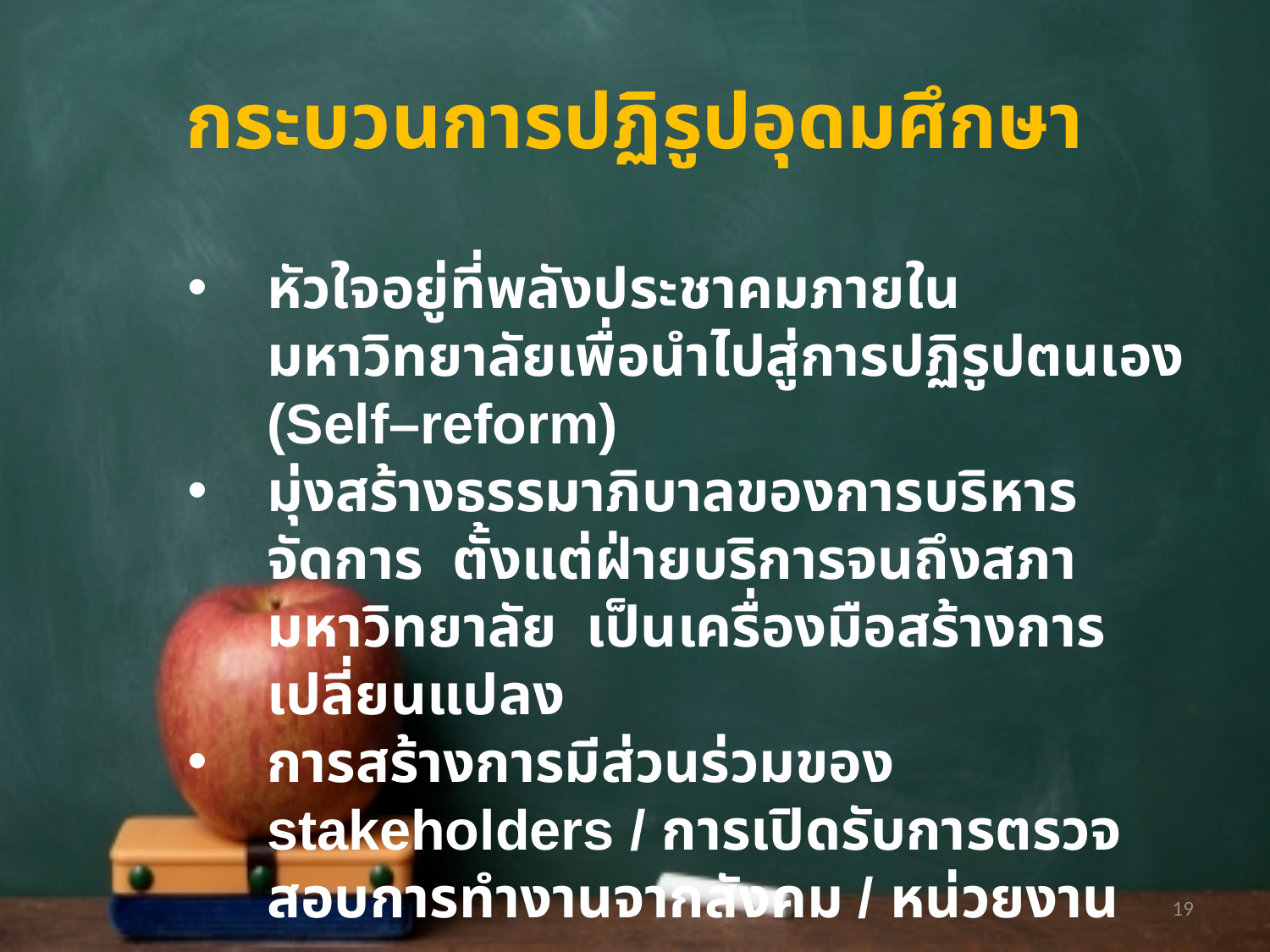

# กระบวนการปฏิรูปอุดมศึกษา
หัวใจอยู่ที่พลังประชาคมภายในมหาวิทยาลัยเพื่อนำไปสู่การปฏิรูปตนเอง (Self–reform)
มุ่งสร้างธรรมาภิบาลของการบริหารจัดการ  ตั้งแต่ฝ่ายบริการจนถึงสภามหาวิทยาลัย  เป็นเครื่องมือสร้างการเปลี่ยนแปลง
การสร้างการมีส่วนร่วมของ stakeholders / การเปิดรับการตรวจสอบการทำงานจากสังคม / หน่วยงานภายนอก
19